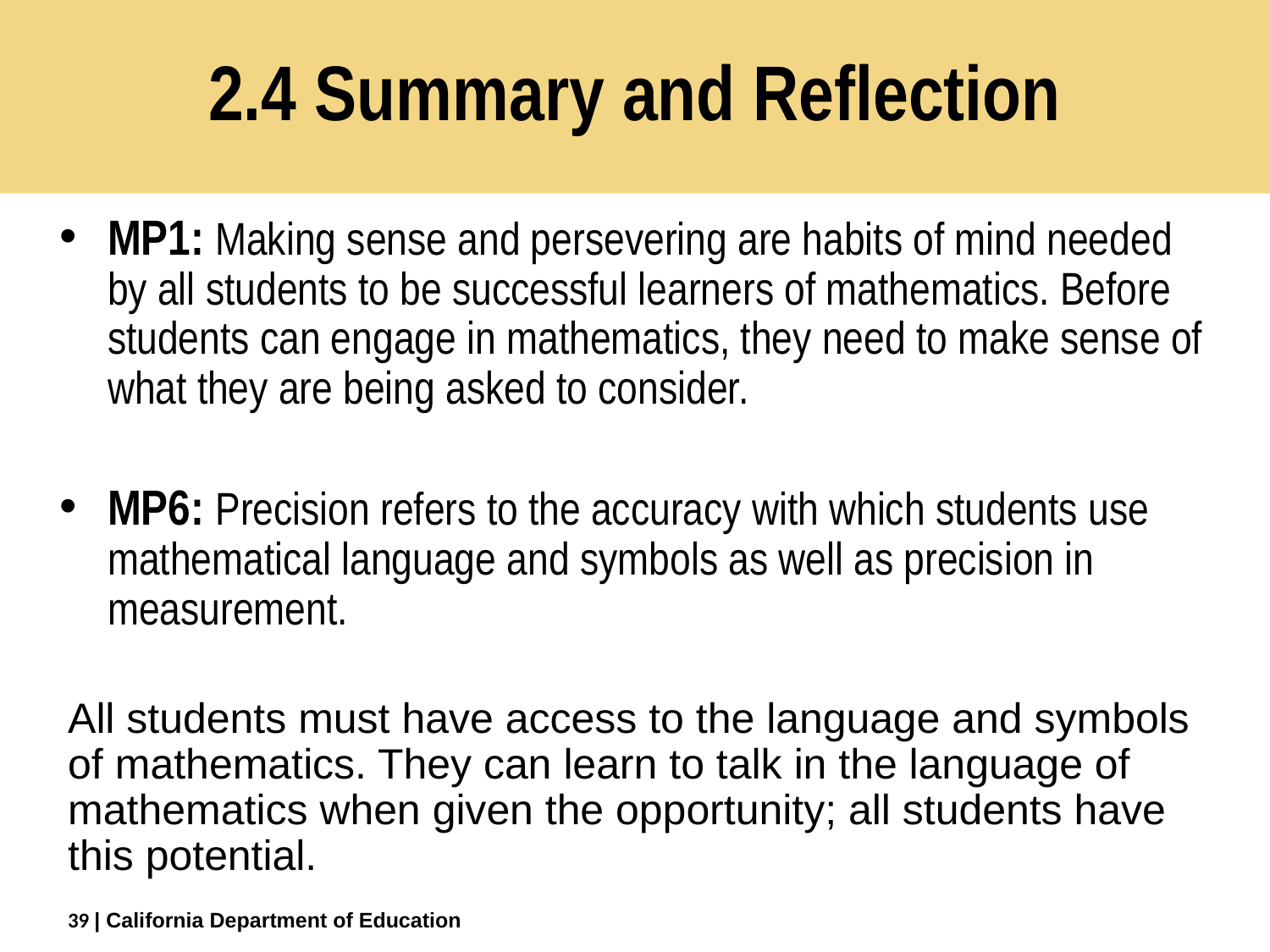

# 2.4 Summary and Reflection
MP1: Making sense and persevering are habits of mind needed by all students to be successful learners of mathematics. Before students can engage in mathematics, they need to make sense of what they are being asked to consider.

MP6: Precision refers to the accuracy with which students use mathematical language and symbols as well as precision in measurement.

All students must have access to the language and symbols of mathematics. They can learn to talk in the language of mathematics when given the opportunity; all students have this potential.

39
| California Department of Education